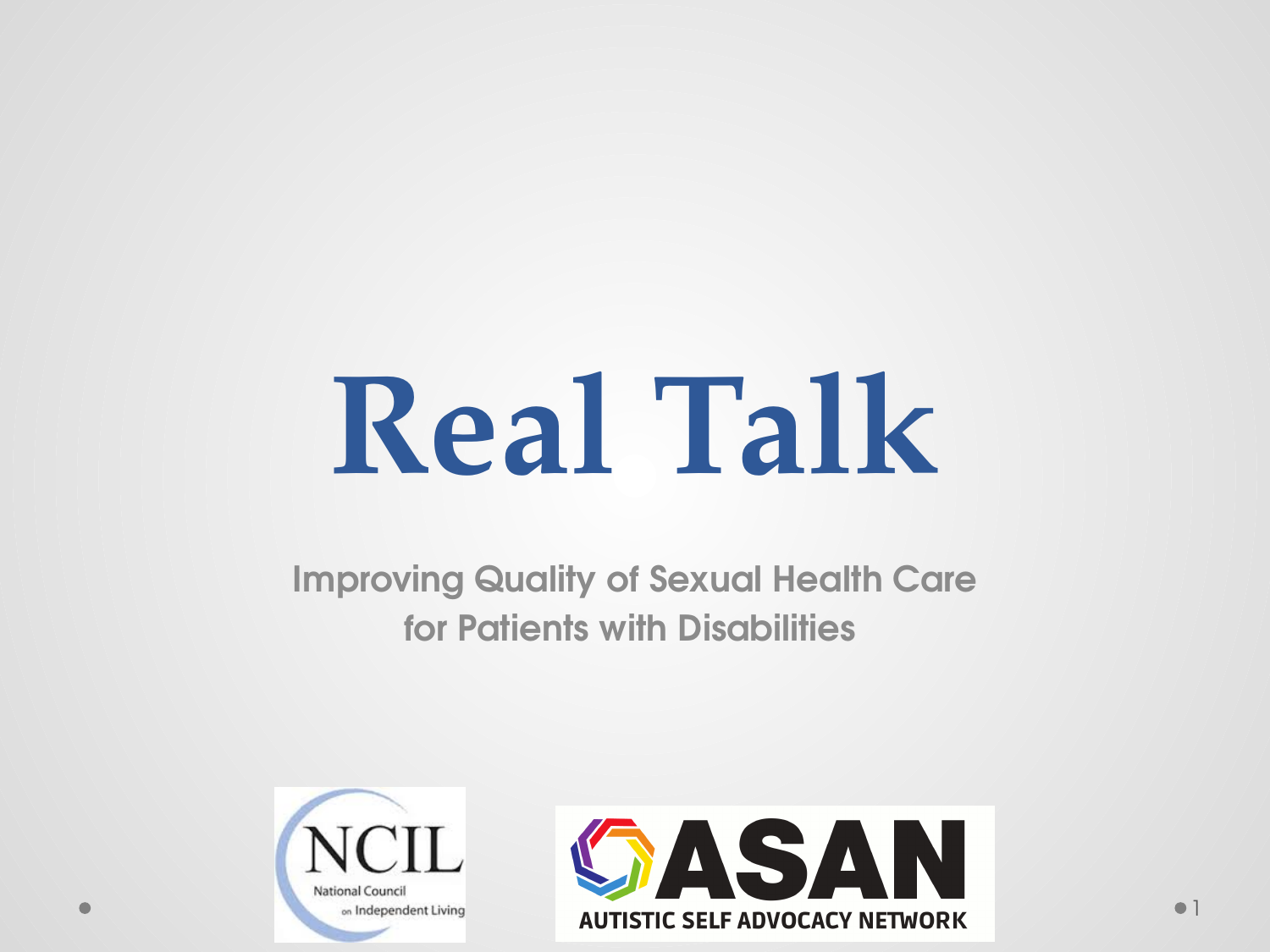

# Real Talk
Improving Quality of Sexual Health Care
for Patients with Disabilities
1